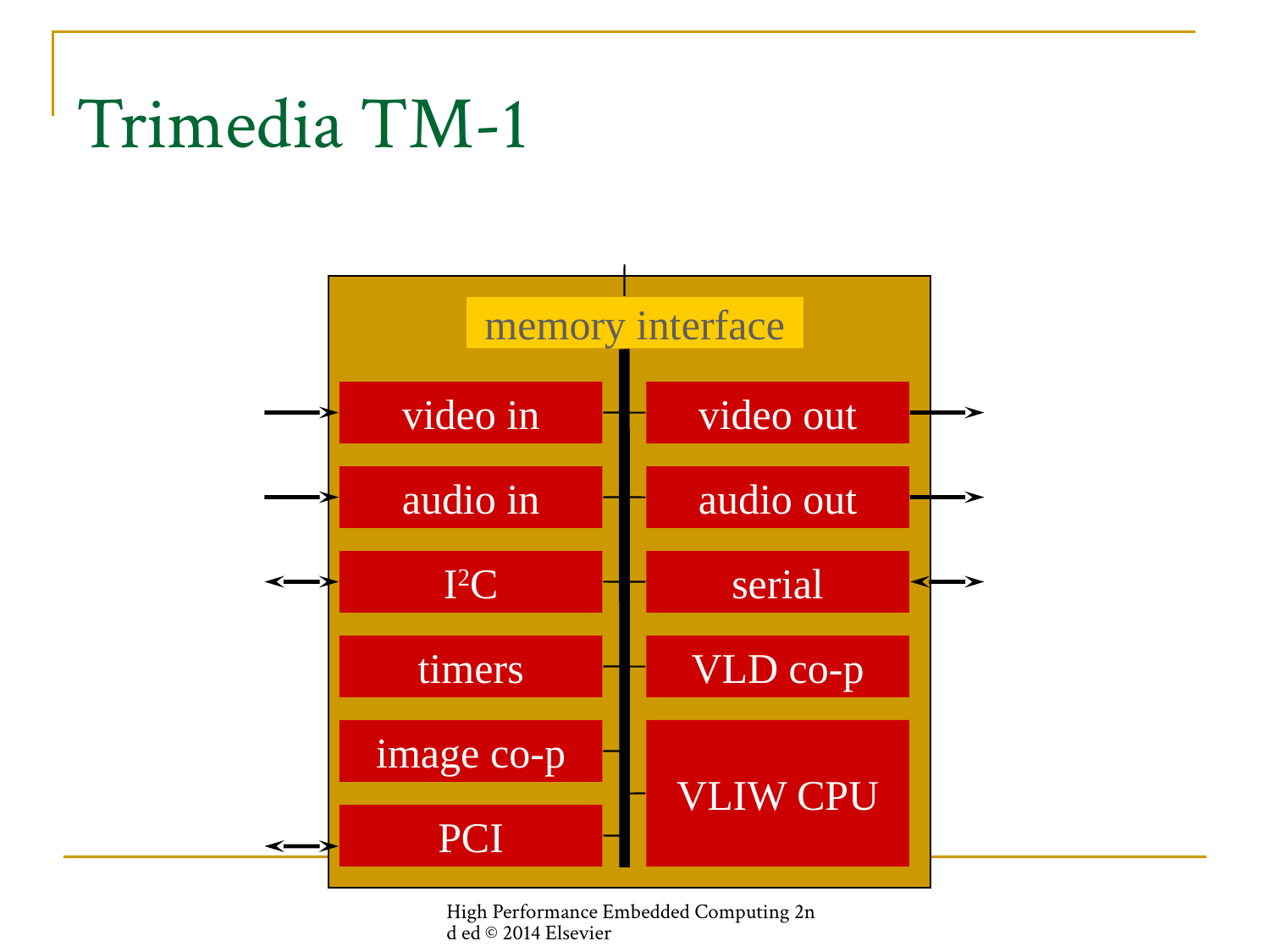

# Trimedia TM-1

memory interface

video in
video out

audio in
audio out

I2C
serial

timers
VLD co-p

image co-p
VLIW CPU

PCI

High Performance Embedded Computing 2nd ed © 2014 Elsevier